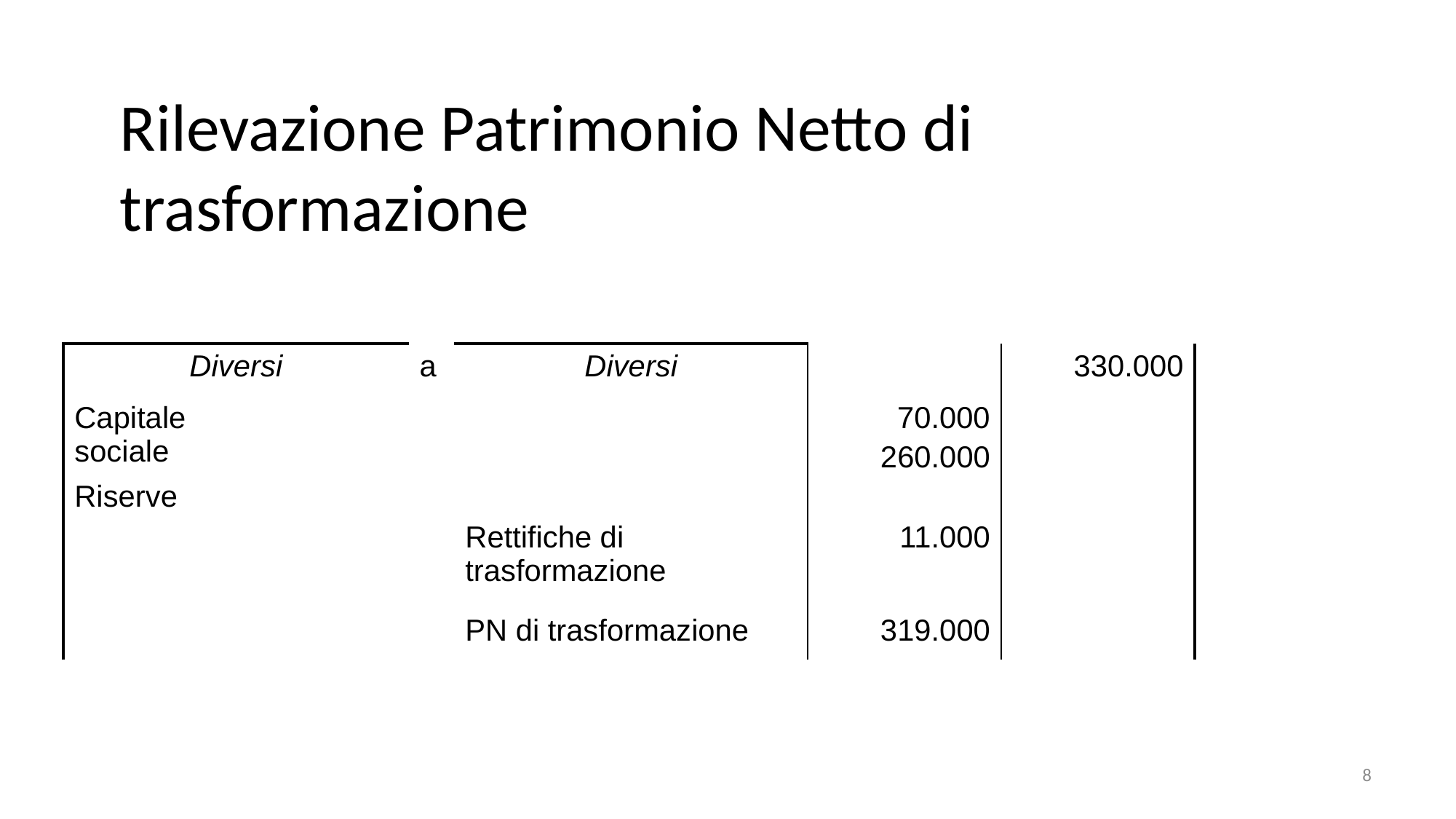

#
Rilevazione Patrimonio Netto di trasformazione
| Diversi |  | a | Diversi |  | 330.000 |
| --- | --- | --- | --- | --- | --- |
| Capitale sociale |  |  | Rettifiche di trasformazione | 70.000 260.000 11.000 |  |
| Riserve |  |  |  |  |  |
|  |  |  |  |  |  |
|  |  |  |  |  |  |
|  |  |  | PN di trasformazione | 319.000 |  |
8